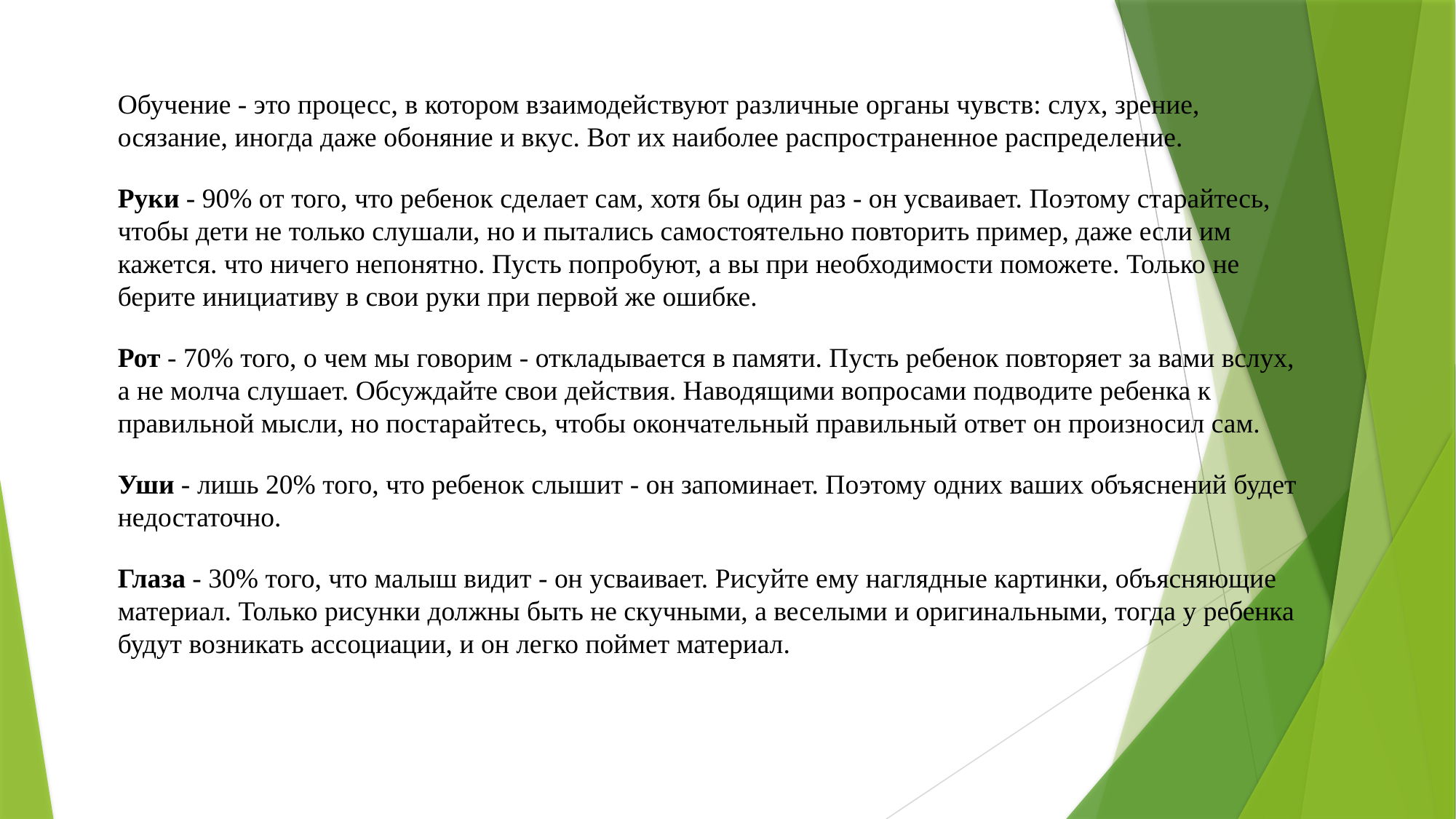

Обучение - это процесс, в котором взаимодействуют различные органы чувств: слух, зрение, осязание, иногда даже обоняние и вкус. Вот их наиболее распространенное распределение.
Руки - 90% от того, что ребенок сделает сам, хотя бы один раз - он усваивает. Поэтому старайтесь, чтобы дети не только слушали, но и пытались самостоятельно повторить пример, даже если им кажется. что ничего непонятно. Пусть попробуют, а вы при необходимости поможете. Только не берите инициативу в свои руки при первой же ошибке.
Рот - 70% того, о чем мы говорим - откладывается в памяти. Пусть ребенок повторяет за вами вслух, а не молча слушает. Обсуждайте свои действия. Наводящими вопросами подводите ребенка к правильной мысли, но постарайтесь, чтобы окончательный правильный ответ он произносил сам.
Уши - лишь 20% того, что ребенок слышит - он запоминает. Поэтому одних ваших объяснений будет недостаточно.
Глаза - 30% того, что малыш видит - он усваивает. Рисуйте ему наглядные картинки, объясняющие материал. Только рисунки должны быть не скучными, а веселыми и оригинальными, тогда у ребенка будут возникать ассоциации, и он легко поймет материал.